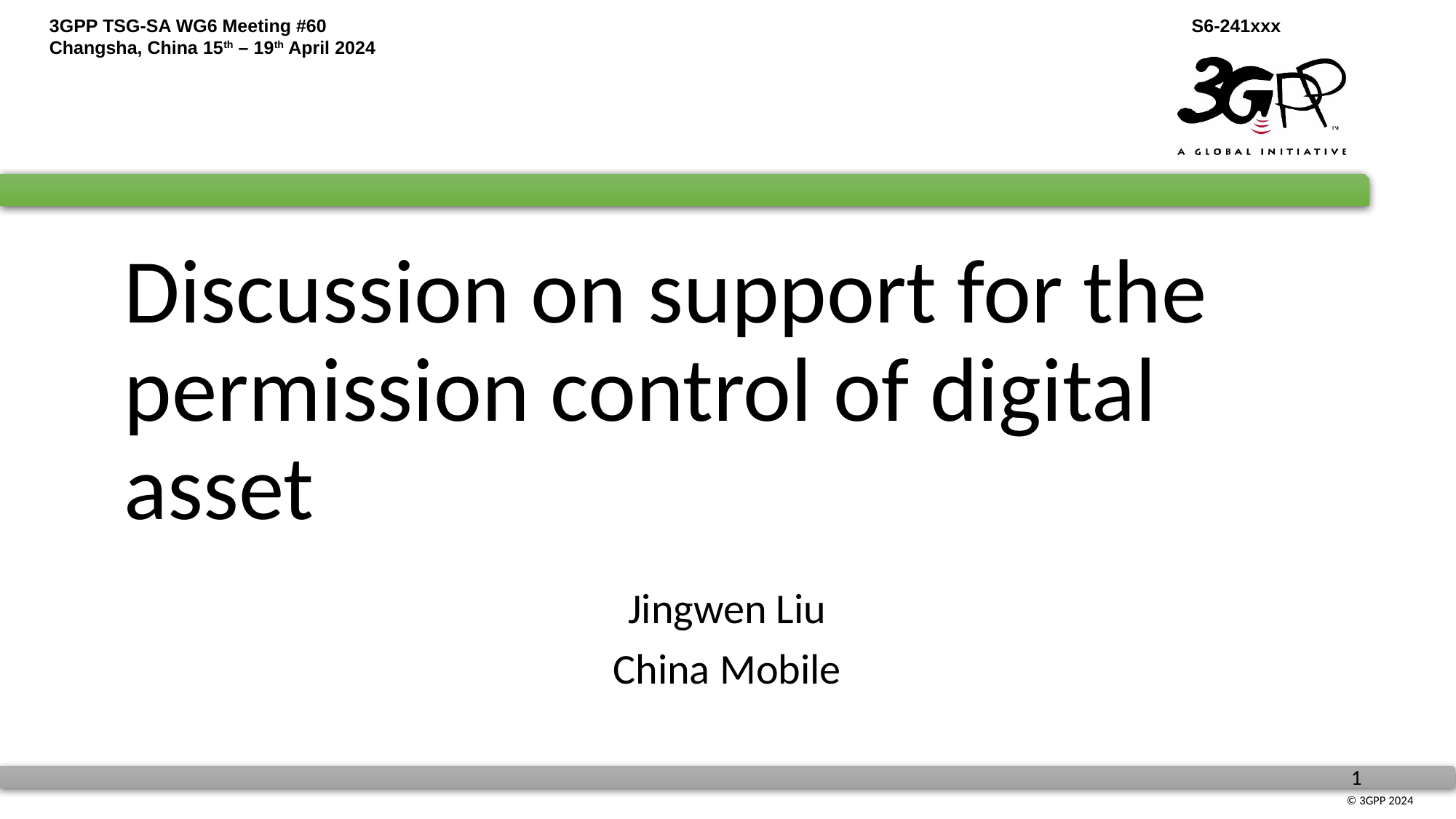

Discussion on support for the permission control of digital asset
Jingwen Liu
China Mobile